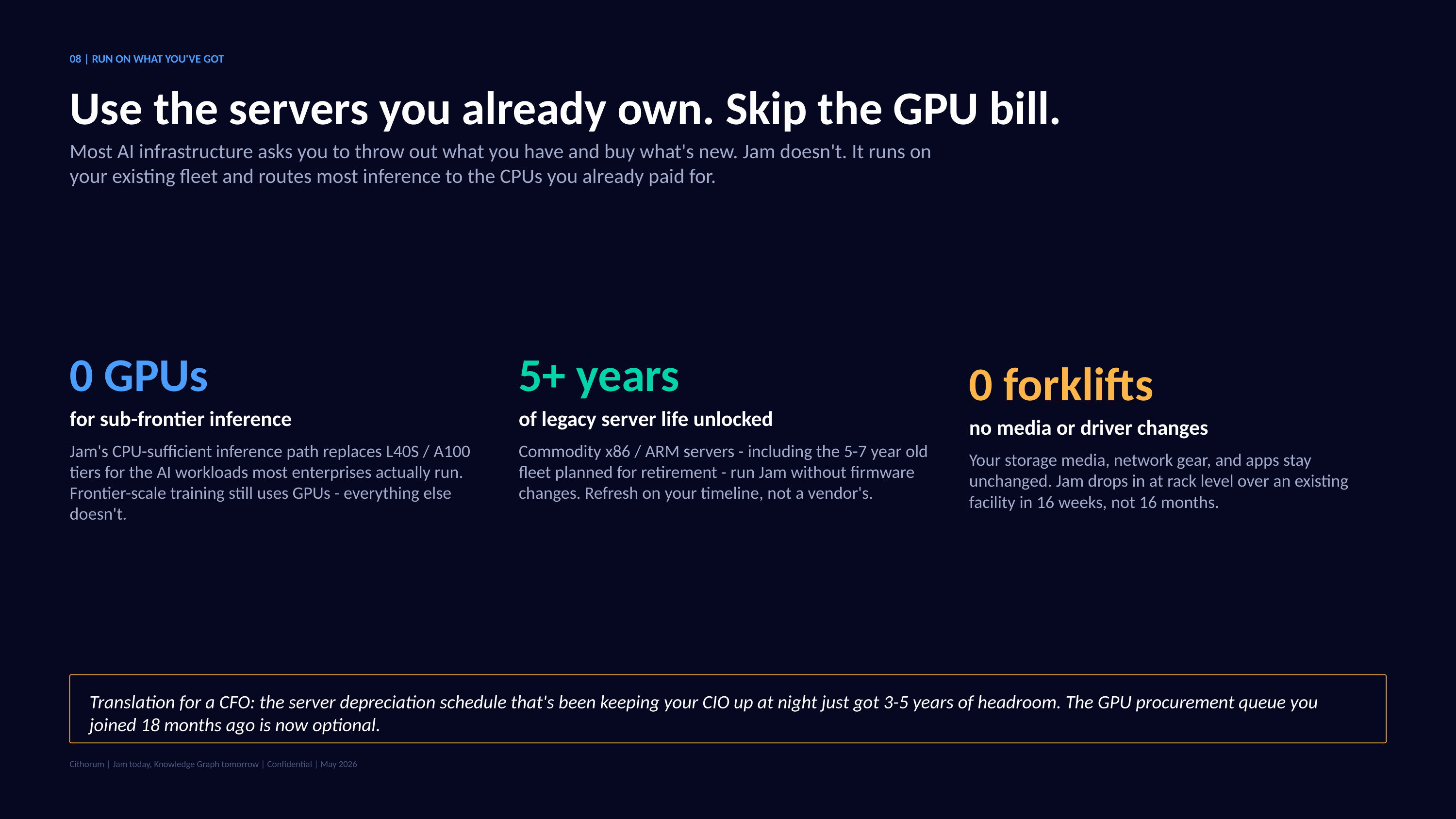

08 | RUN ON WHAT YOU'VE GOT
Use the servers you already own. Skip the GPU bill.
Most AI infrastructure asks you to throw out what you have and buy what's new. Jam doesn't. It runs on your existing fleet and routes most inference to the CPUs you already paid for.
0 GPUs
5+ years
0 forklifts
for sub-frontier inference
of legacy server life unlocked
no media or driver changes
Jam's CPU-sufficient inference path replaces L40S / A100 tiers for the AI workloads most enterprises actually run. Frontier-scale training still uses GPUs - everything else doesn't.
Commodity x86 / ARM servers - including the 5-7 year old fleet planned for retirement - run Jam without firmware changes. Refresh on your timeline, not a vendor's.
Your storage media, network gear, and apps stay unchanged. Jam drops in at rack level over an existing facility in 16 weeks, not 16 months.

Translation for a CFO: the server depreciation schedule that's been keeping your CIO up at night just got 3-5 years of headroom. The GPU procurement queue you joined 18 months ago is now optional.
Cithorum | Jam today, Knowledge Graph tomorrow | Confidential | May 2026